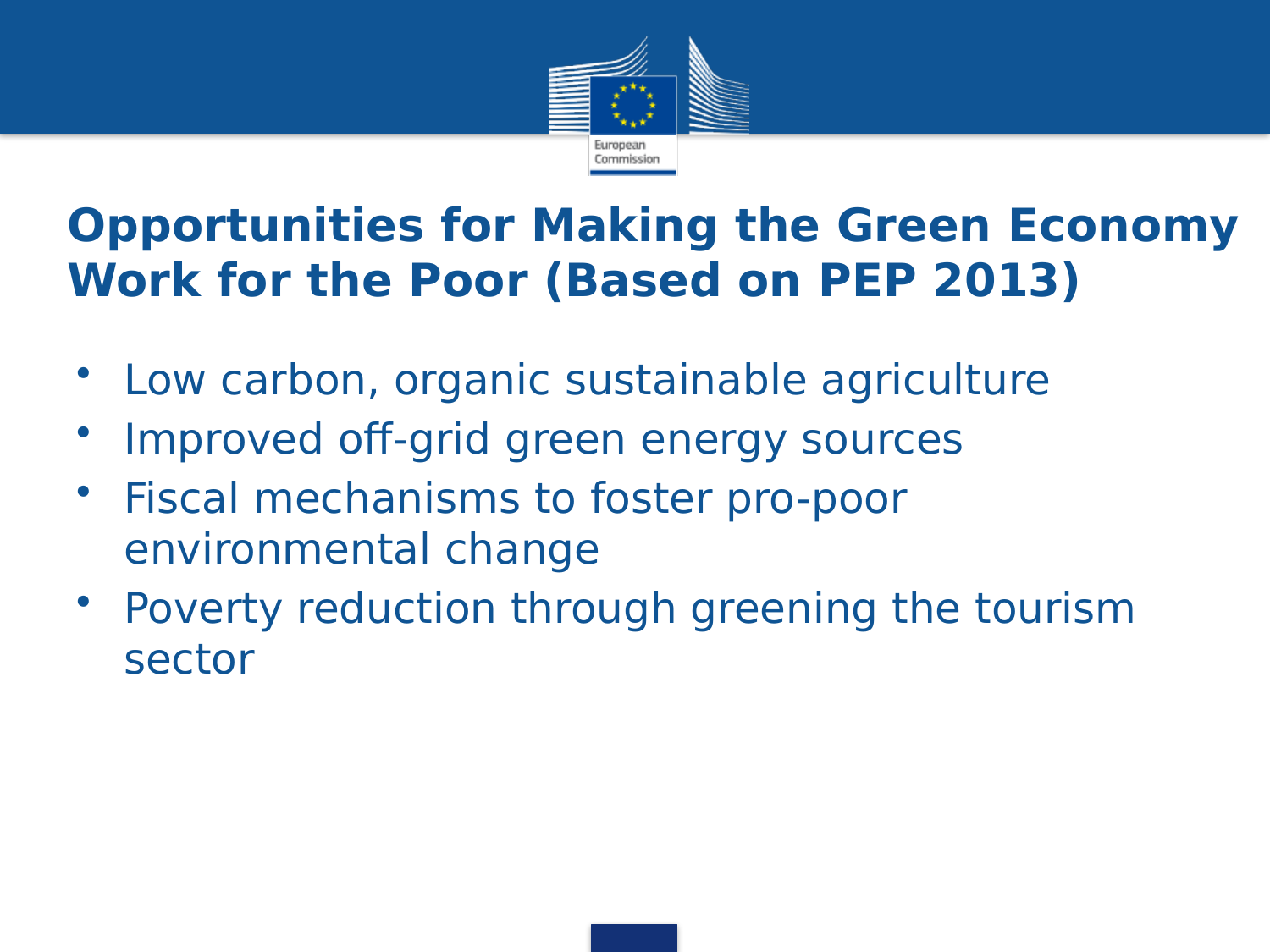

# Opportunities for Making the Green Economy Work for the Poor (Based on PEP 2013)
Low carbon, organic sustainable agriculture
Improved off-grid green energy sources
Fiscal mechanisms to foster pro-poor environmental change
Poverty reduction through greening the tourism sector